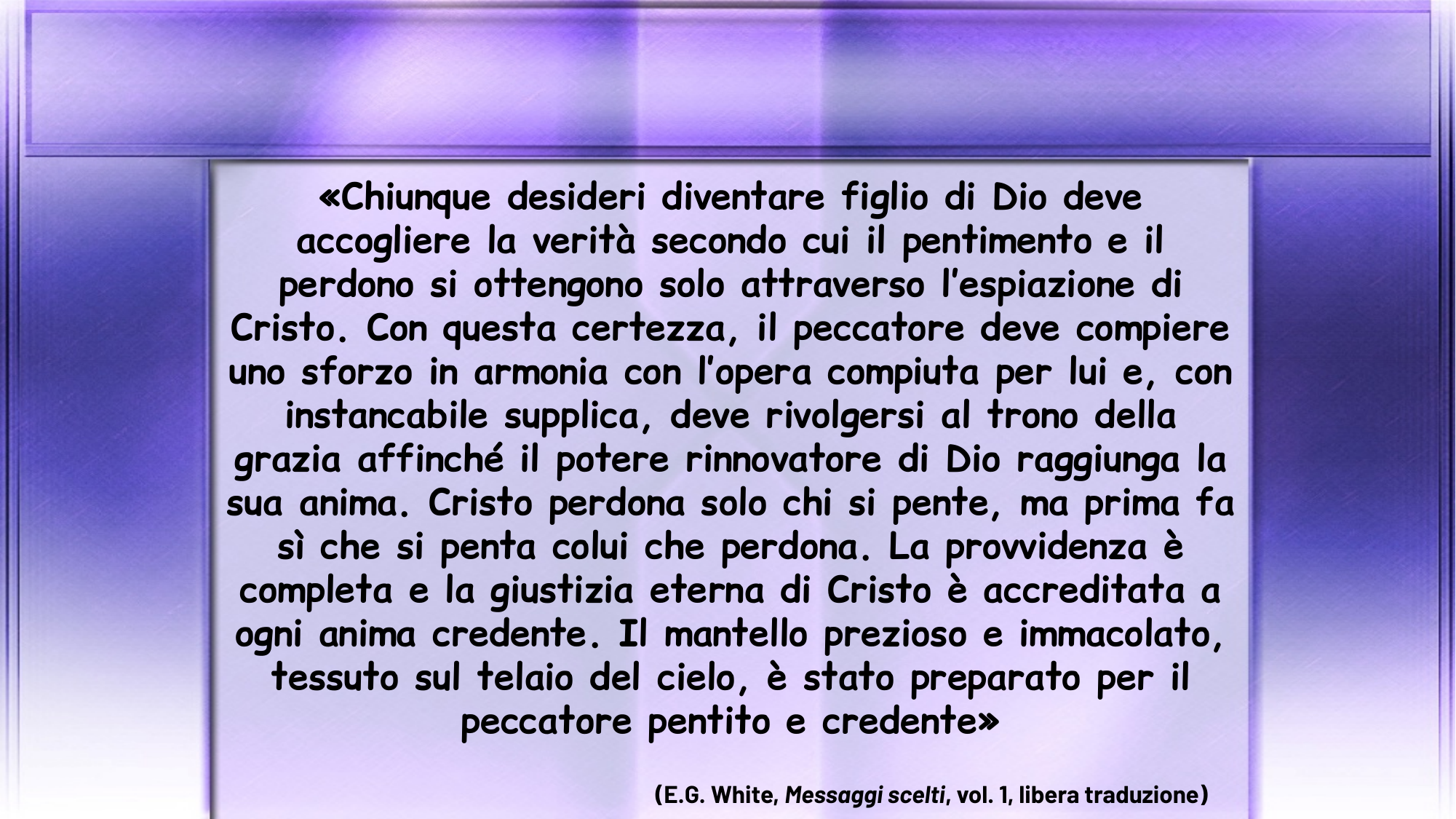

«Chiunque desideri diventare figlio di Dio deve accogliere la verità secondo cui il pentimento e il perdono si ottengono solo attraverso l’espiazione di Cristo. Con questa certezza, il peccatore deve compiere uno sforzo in armonia con l’opera compiuta per lui e, con instancabile supplica, deve rivolgersi al trono della grazia affinché il potere rinnovatore di Dio raggiunga la sua anima. Cristo perdona solo chi si pente, ma prima fa sì che si penta colui che perdona. La provvidenza è completa e la giustizia eterna di Cristo è accreditata a ogni anima credente. Il mantello prezioso e immacolato, tessuto sul telaio del cielo, è stato preparato per il peccatore pentito e credente»
(E.G. White, Messaggi scelti, vol. 1, libera traduzione)